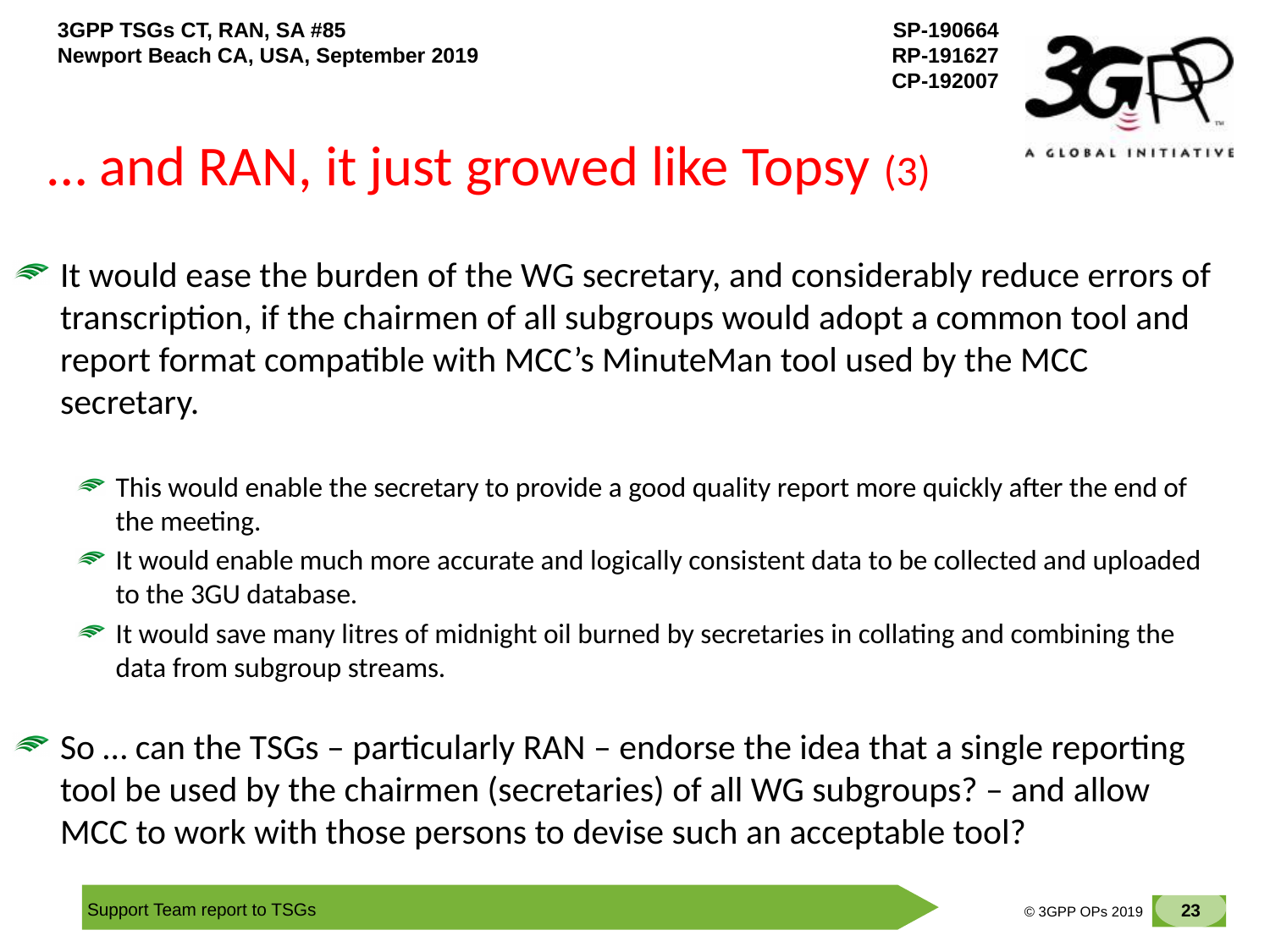

# … and RAN, it just growed like Topsy (3)
It would ease the burden of the WG secretary, and considerably reduce errors of transcription, if the chairmen of all subgroups would adopt a common tool and report format compatible with MCC’s MinuteMan tool used by the MCC secretary.
This would enable the secretary to provide a good quality report more quickly after the end of the meeting.
It would enable much more accurate and logically consistent data to be collected and uploaded to the 3GU database.
It would save many litres of midnight oil burned by secretaries in collating and combining the data from subgroup streams.
So … can the TSGs – particularly RAN – endorse the idea that a single reporting tool be used by the chairmen (secretaries) of all WG subgroups? – and allow MCC to work with those persons to devise such an acceptable tool?

23